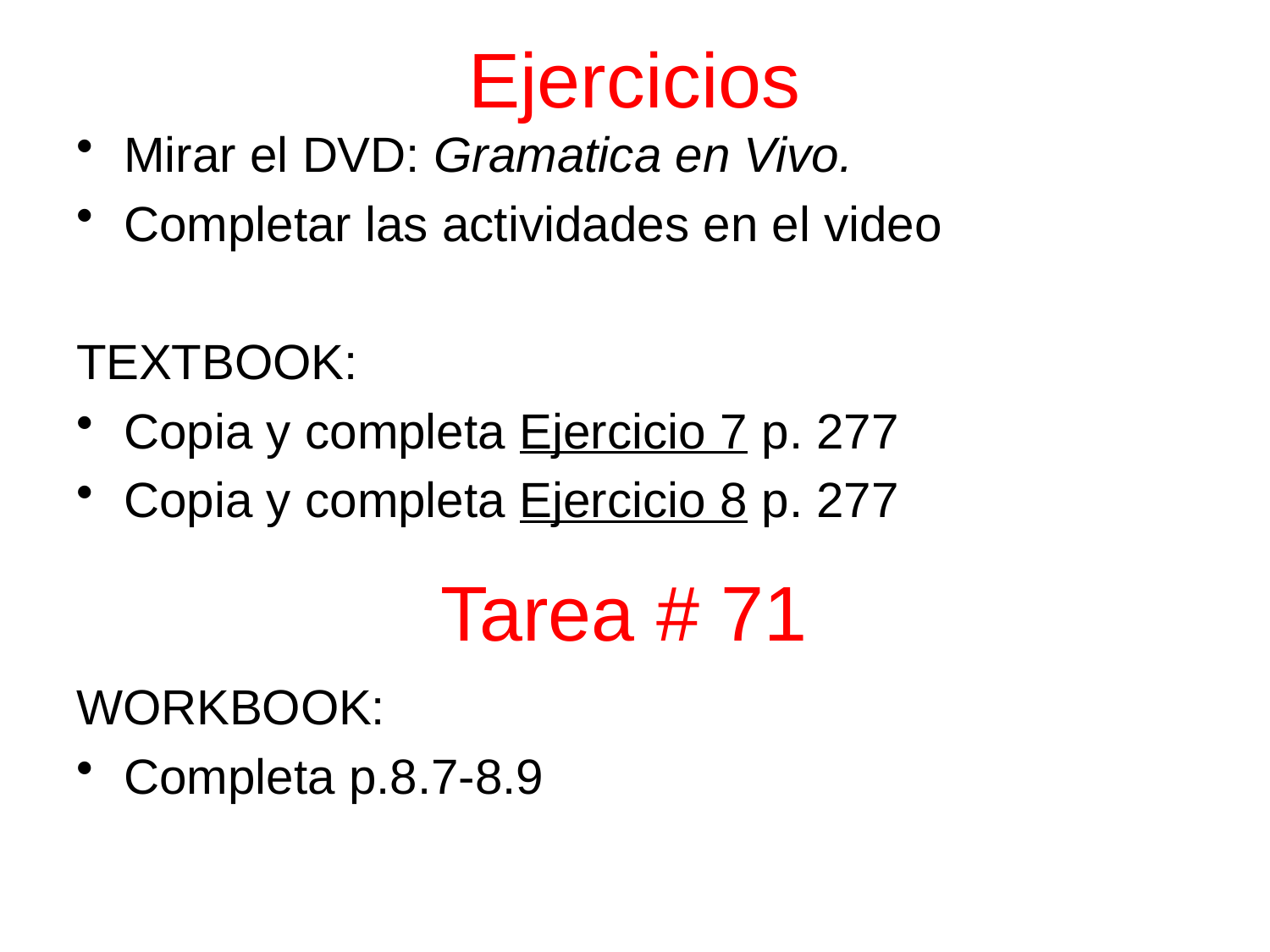

# Ejercicios
Mirar el DVD: Gramatica en Vivo.
Completar las actividades en el video

TEXTBOOK:
Copia y completa Ejercicio 7 p. 277
Copia y completa Ejercicio 8 p. 277

WORKBOOK:
Completa p.8.7-8.9
Tarea # 71